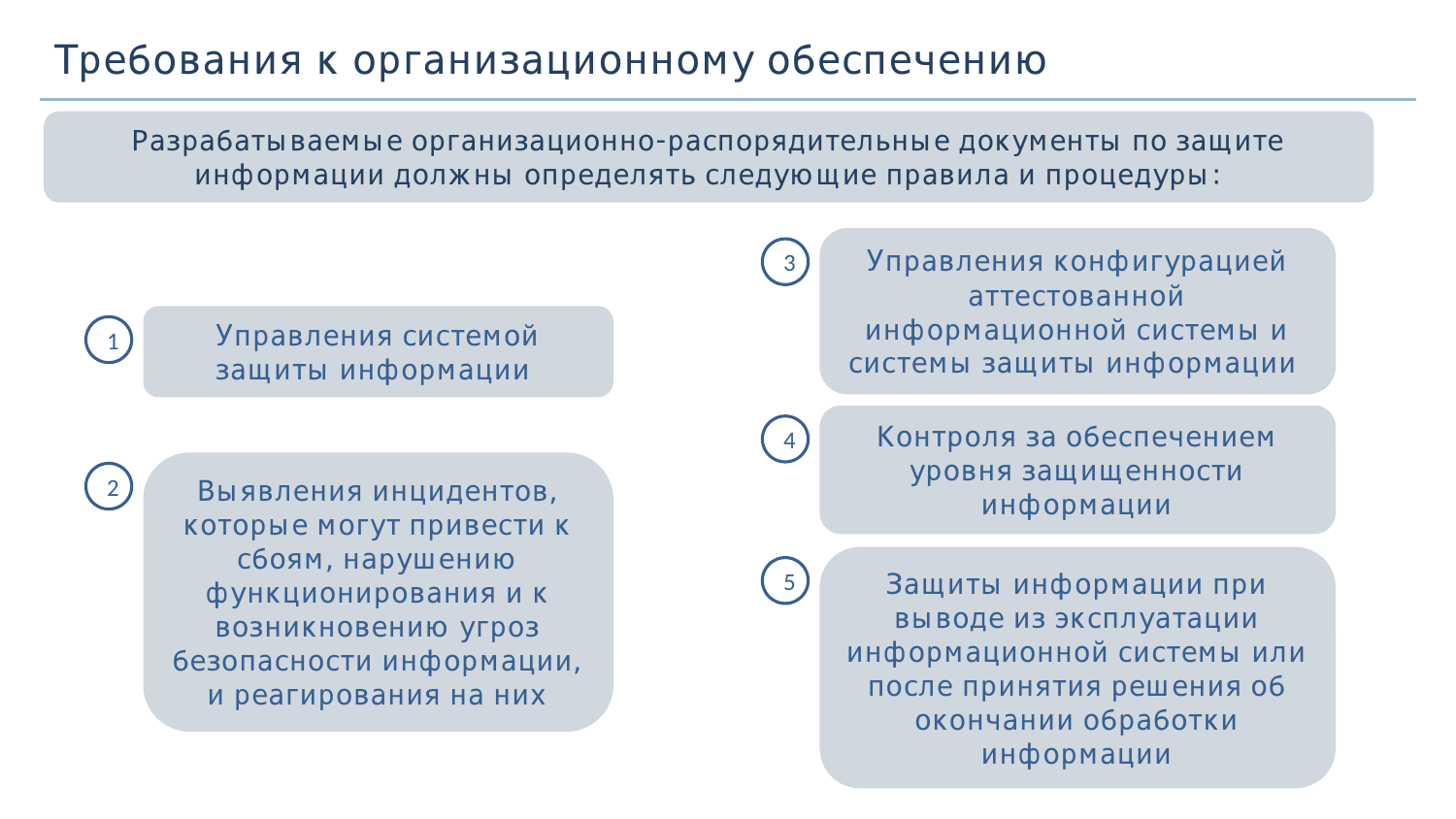

Требования к организационному обеспечению
Разрабатываемые организационно-распорядительные документы по защите информации должны определять следующие правила и процедуры:
Управления конфигурацией аттестованной информационной системы и системы защиты информации
3
Управления системой защиты информации
1
Контроля за обеспечением уровня защищенности информации
4
Выявления инцидентов, которые могут привести к сбоям, нарушению функционирования и к возникновению угроз безопасности информации, и реагирования на них
2
Защиты информации при выводе из эксплуатации информационной системы или после принятия решения об окончании обработки информации
5